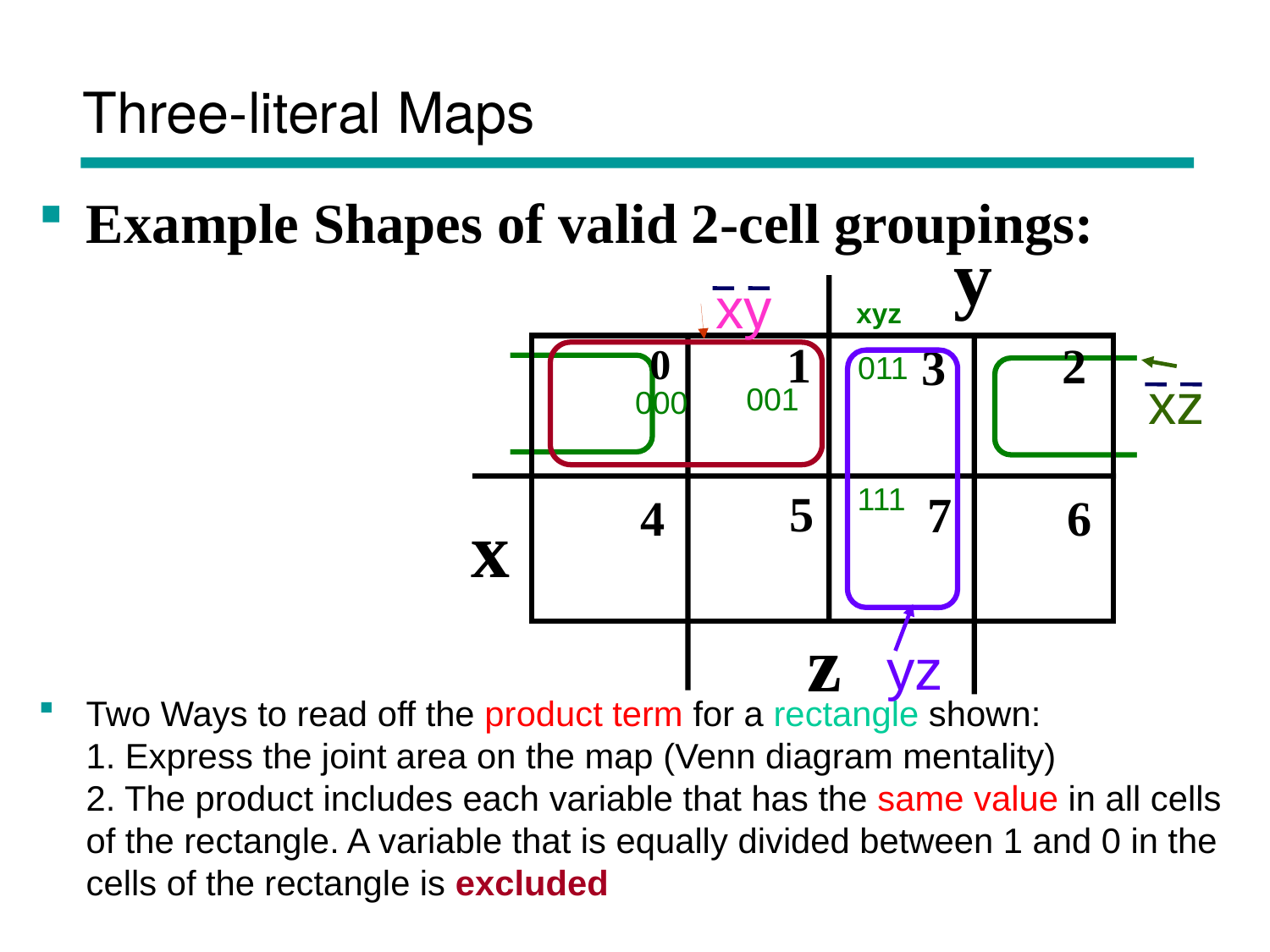

# Three-literal Maps
Example Shapes of valid 2-cell groupings:

Two Ways to read off the product term for a rectangle shown:
	1. Express the joint area on the map (Venn diagram mentality)
	2. The product includes each variable that has the same value in all cells of the rectangle. A variable that is equally divided between 1 and 0 in the cells of the rectangle is excluded
y
xy

1
2
3
0

5
7
6
4
x
z

xz

yz
xyz

011

001
000
111

Chapter 1            83